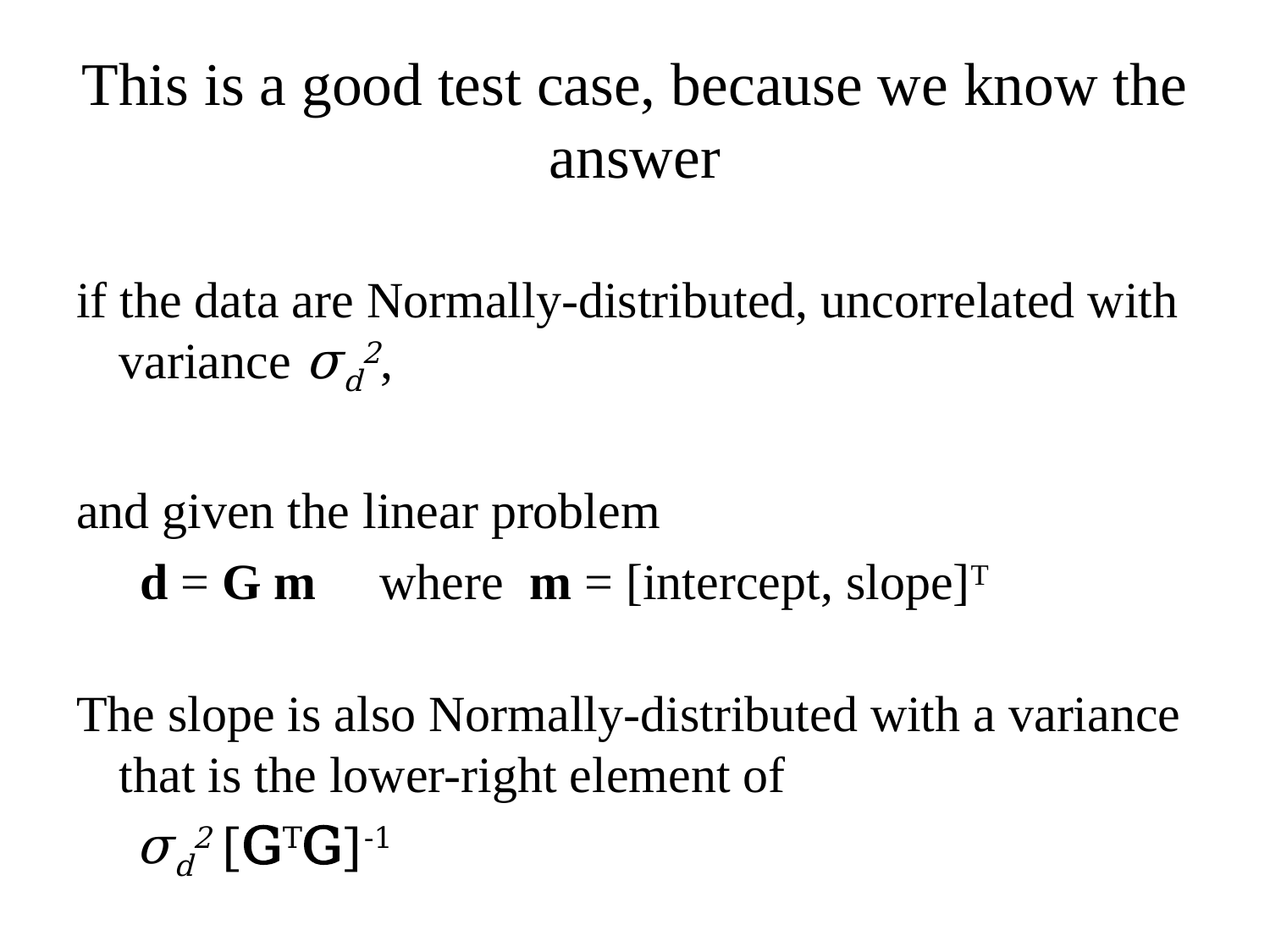

# This is a good test case, because we know the answer
if the data are Normally-distributed, uncorrelated with variance σd2,

and given the linear problem
     d = G m     where  m = [intercept, slope]T

The slope is also Normally-distributed with a variance that is the lower-right element of
	 σd2 [GTG]-1